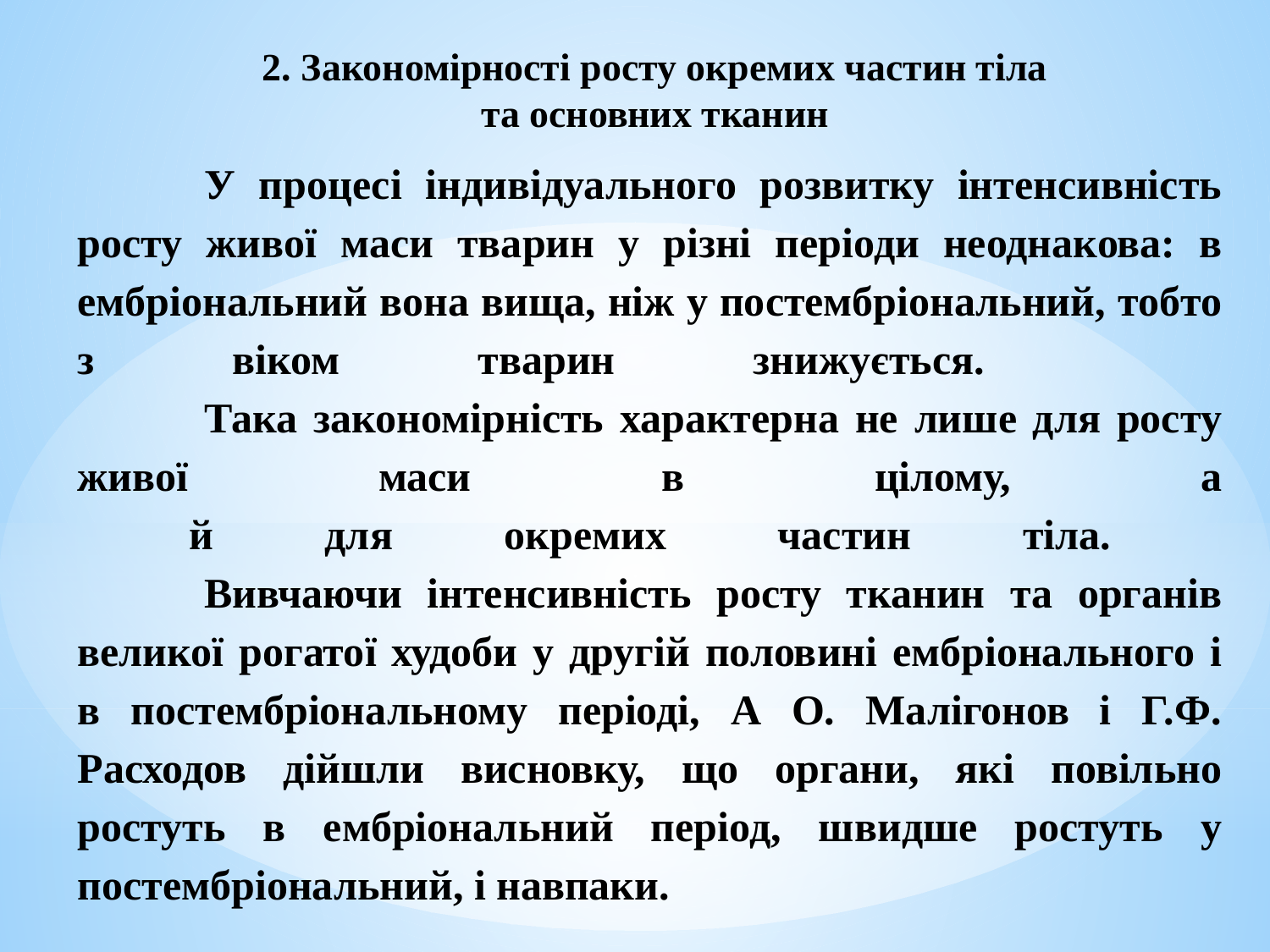

2. Закономірності росту окремих частин тіла
та основних тканин
# У процесі індивідуального розвитку інтенсивність росту живої маси тварин у різні періоди неоднакова: в ембріональний вона вища, ніж у постембріональний, тобто з віком тварин знижується. Така закономірність характерна не лише для росту живої маси в цілому, а й для окремих частин тіла. Вивчаючи інтенсивність росту тканин та органів великої рогатої худоби у другій половині ембріонального і в постембріональному періоді, А О. Малігонов і Г.Ф. Расходов дійшли висновку, що органи, які повільно ростуть в ембріональний період, швидше ростуть у постембріональний, і навпаки.